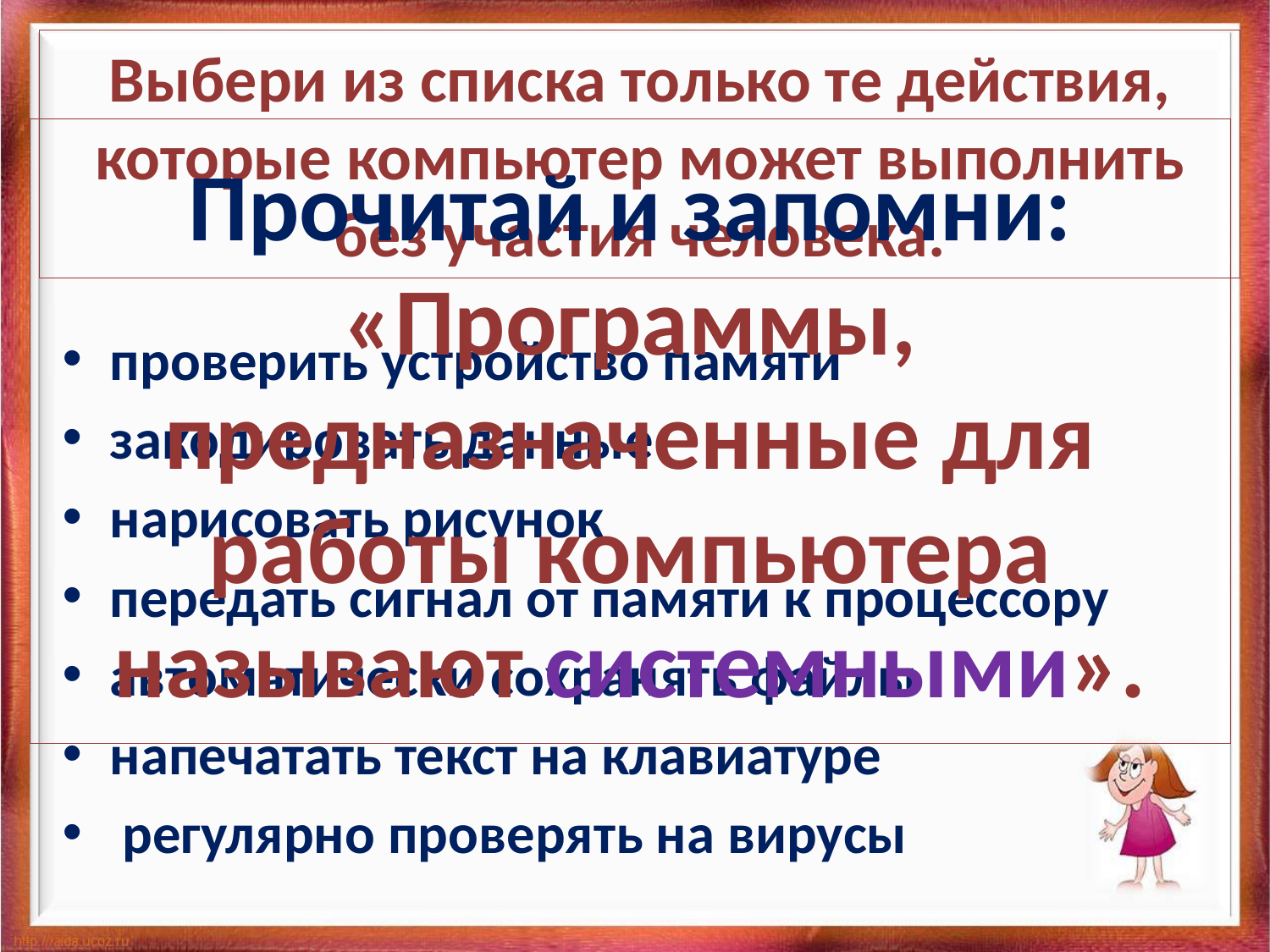

# Выбери из списка только те действия, которые компьютер может выполнить без участия человека.
Прочитай и запомни:
«Программы, предназначенные для работы компьютера называют системными».
проверить устройство памяти
закодировать данные
нарисовать рисунок
передать сигнал от памяти к процессору
автоматически сохранять файлы
напечатать текст на клавиатуре
 регулярно проверять на вирусы